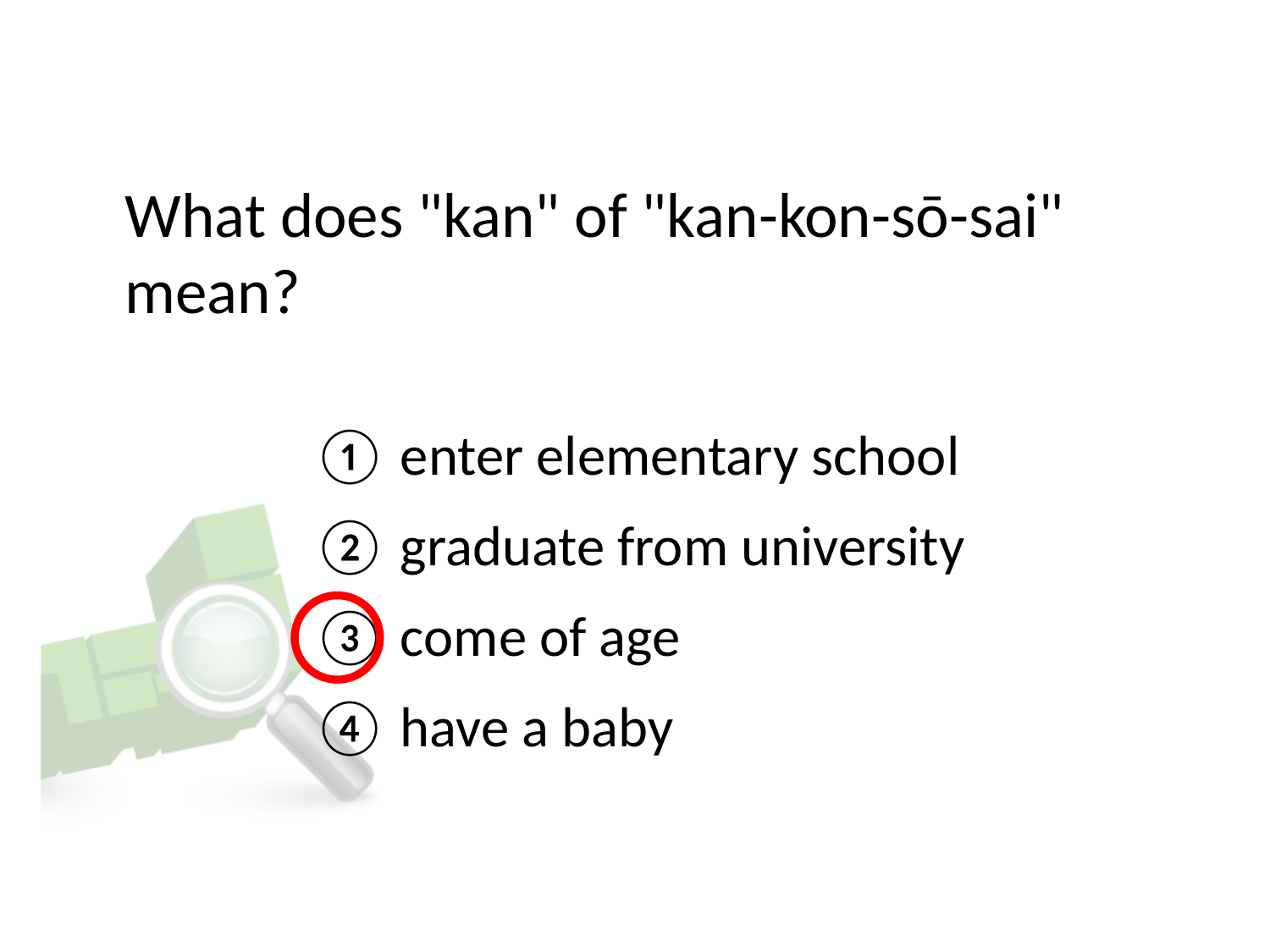

# What does "kan" of "kan-kon-sō-sai" mean?
① enter elementary school
② graduate from university
③ come of age
④ have a baby